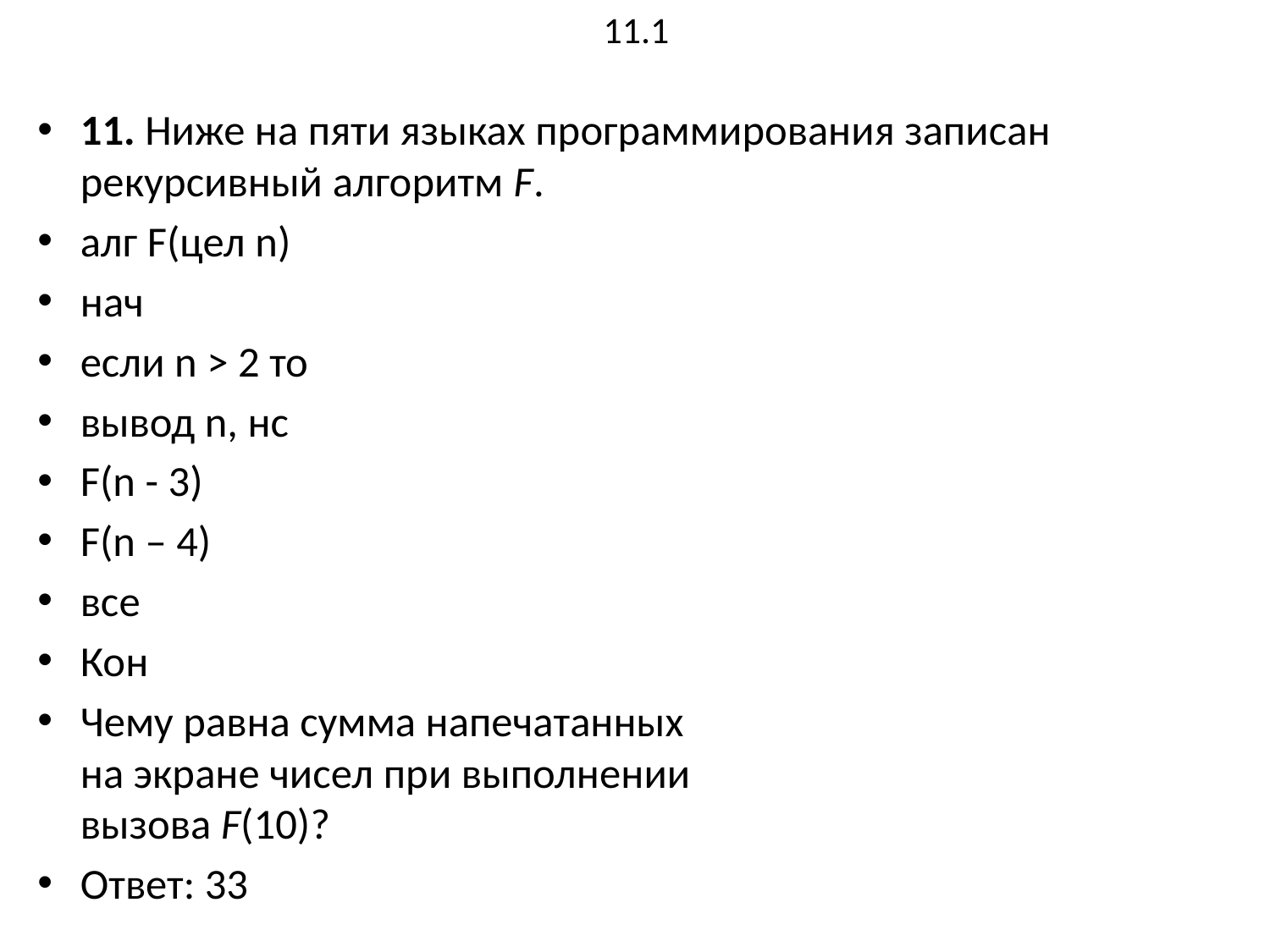

# 11.1
11. Ниже на пяти языках программирования записан рекурсивный алгоритм F.
алг F(цел n)
нач
если n > 2 то
вывод n, нс
F(n - 3)
F(n – 4)
все
Кон
Чему равна сумма напечатанных
на экране чисел при выполнении
вызова F(10)?
Ответ: 33